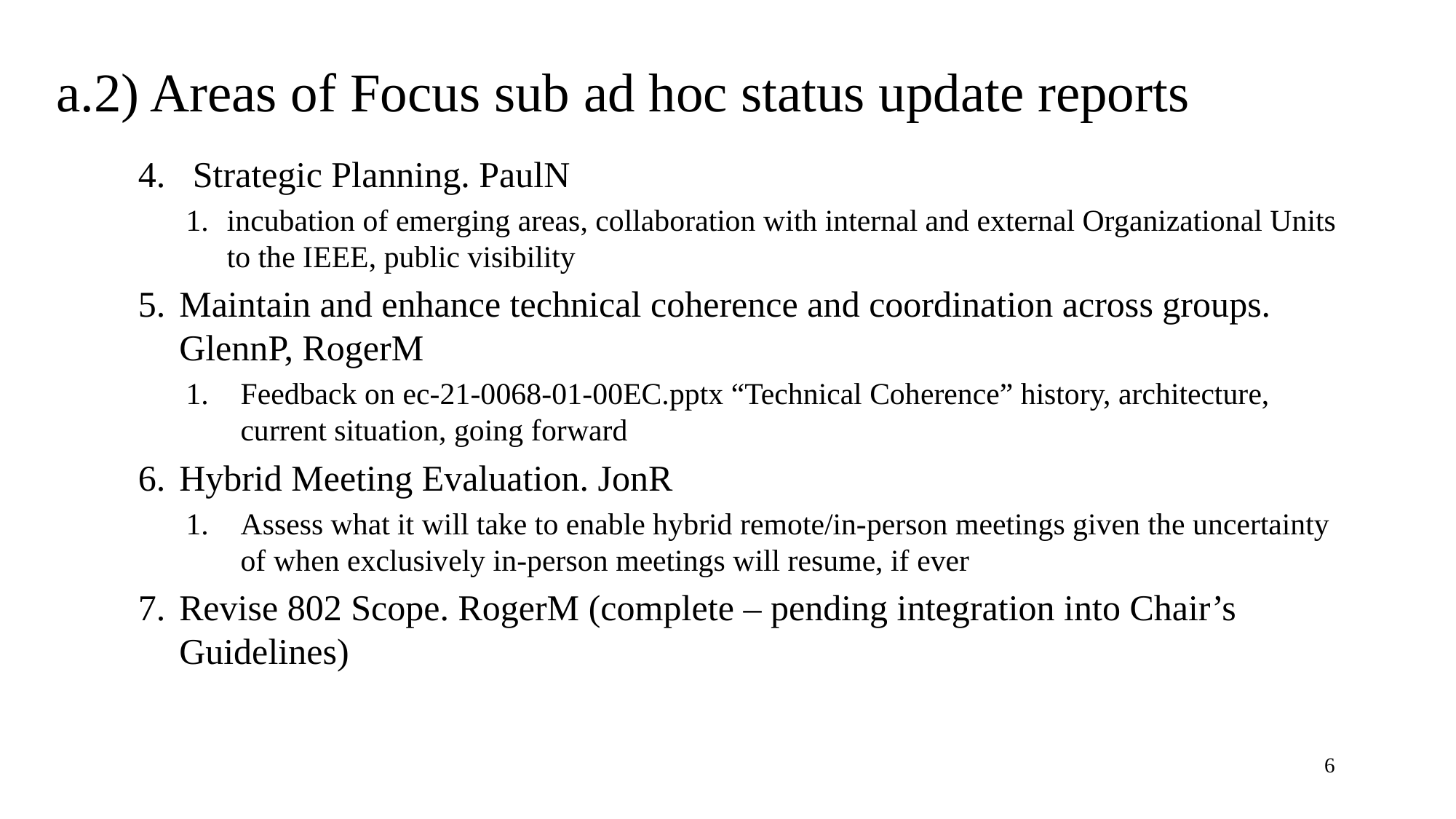

# a.2) Areas of Focus sub ad hoc status update reports
Strategic Planning. PaulN
incubation of emerging areas, collaboration with internal and external Organizational Units to the IEEE, public visibility
Maintain and enhance technical coherence and coordination across groups. GlennP, RogerM
Feedback on ec-21-0068-01-00EC.pptx “Technical Coherence” history, architecture, current situation, going forward
Hybrid Meeting Evaluation. JonR
Assess what it will take to enable hybrid remote/in-person meetings given the uncertainty of when exclusively in-person meetings will resume, if ever
Revise 802 Scope. RogerM (complete – pending integration into Chair’s Guidelines)

6